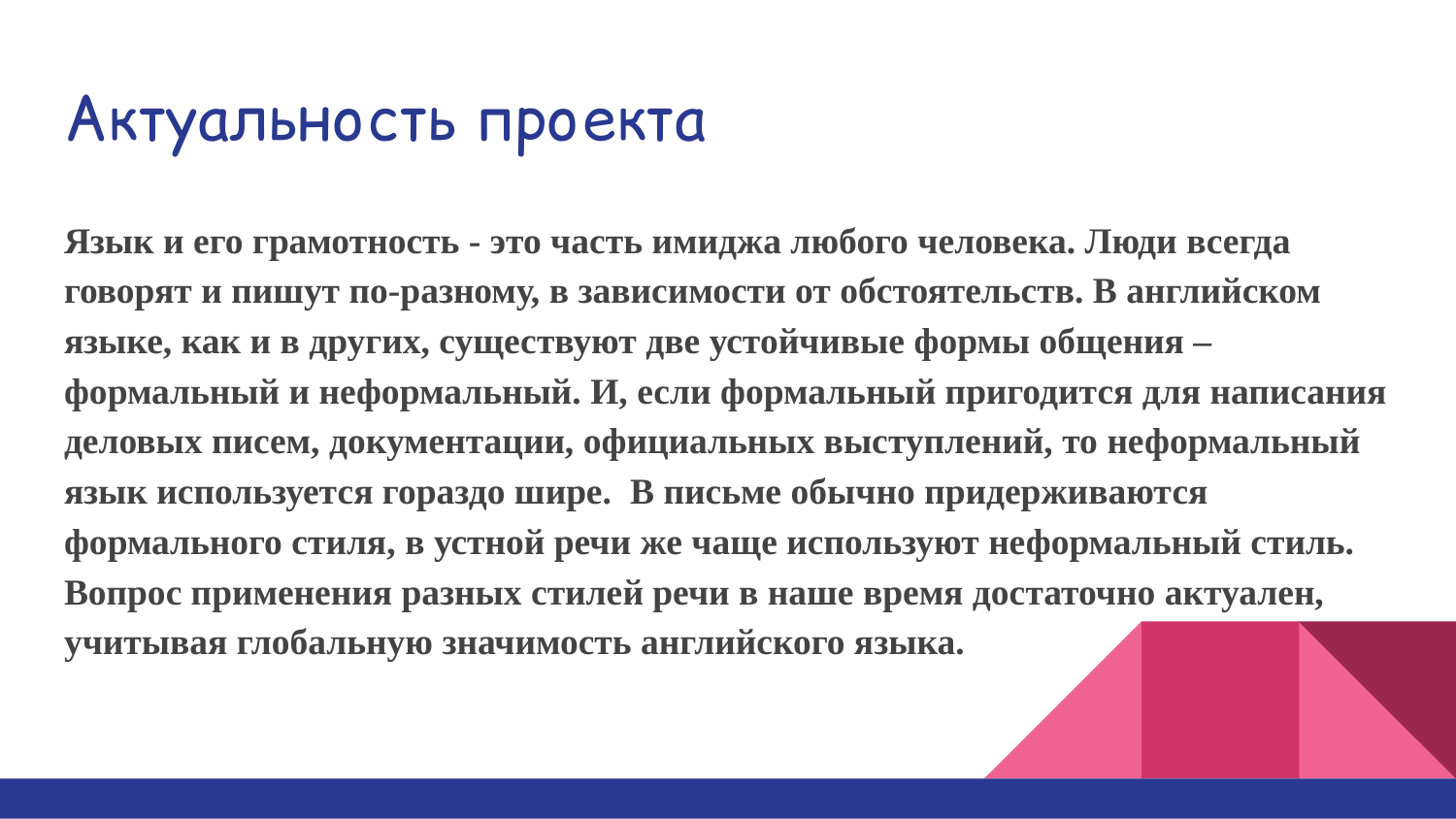

# Актуальность проекта
Язык и его грамотность - это часть имиджа любого человека. Люди всегда говорят и пишут по-разному, в зависимости от обстоятельств. В английском языке, как и в других, существуют две устойчивые формы общения – формальный и неформальный. И, если формальный пригодится для написания деловых писем, документации, официальных выступлений, то неформальный язык используется гораздо шире.  В письме обычно придерживаются формального стиля, в устной речи же чаще используют неформальный стиль. Вопрос применения разных стилей речи в наше время достаточно актуален, учитывая глобальную значимость английского языка.